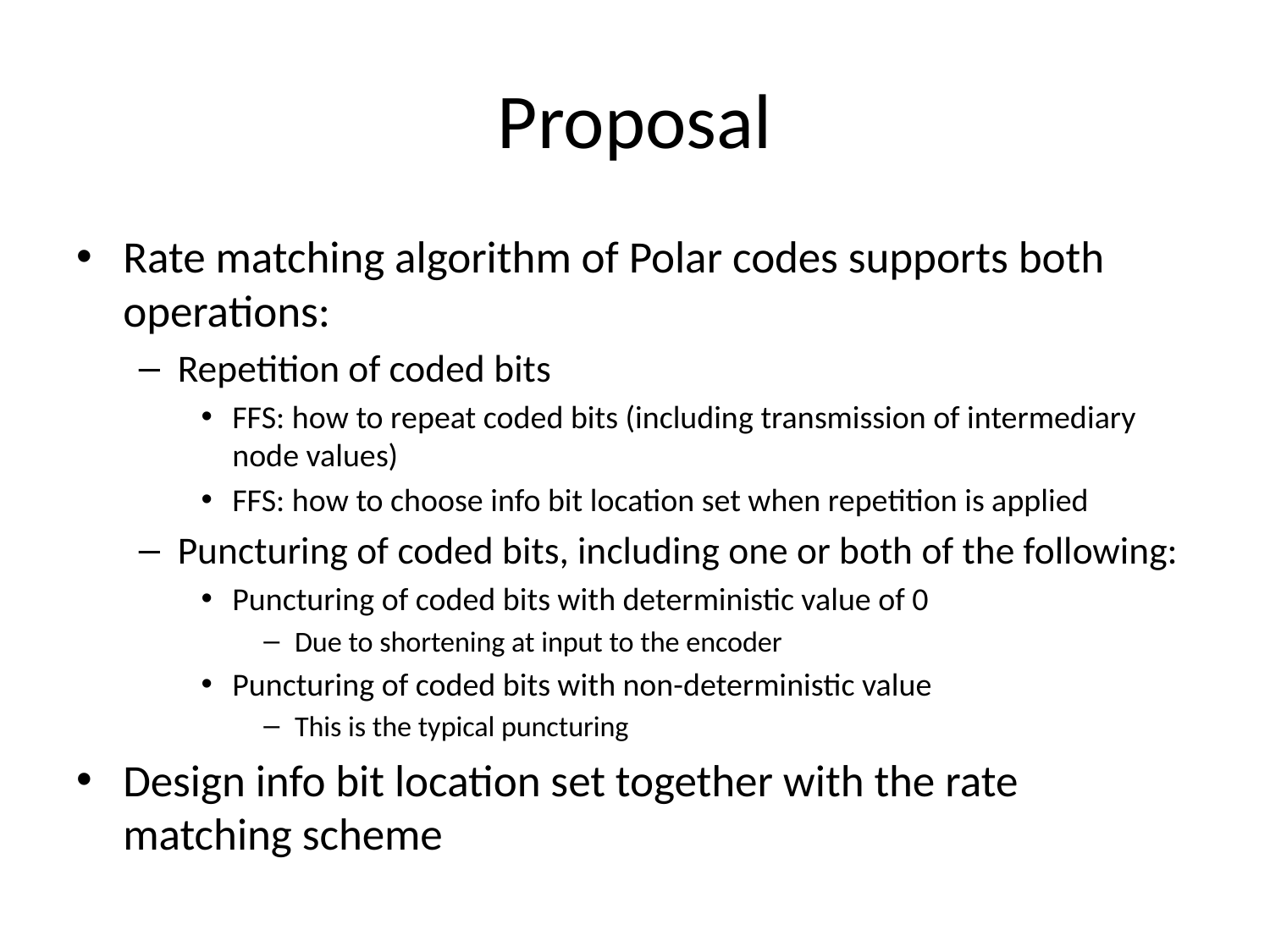

# Proposal
Rate matching algorithm of Polar codes supports both operations:
Repetition of coded bits
FFS: how to repeat coded bits (including transmission of intermediary node values)
FFS: how to choose info bit location set when repetition is applied
Puncturing of coded bits, including one or both of the following:
Puncturing of coded bits with deterministic value of 0
Due to shortening at input to the encoder
Puncturing of coded bits with non-deterministic value
This is the typical puncturing
Design info bit location set together with the rate matching scheme